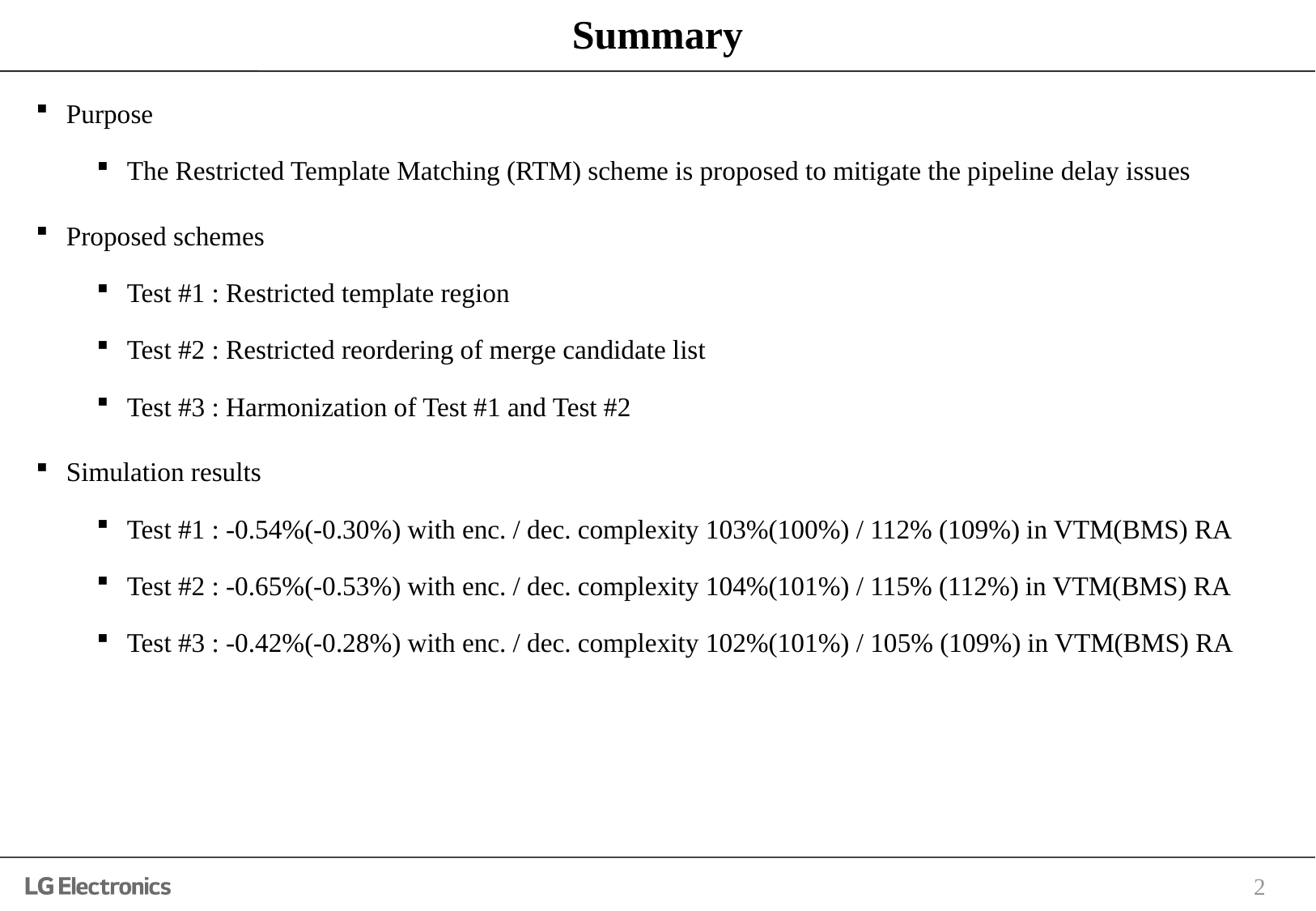

# Summary
Purpose
The Restricted Template Matching (RTM) scheme is proposed to mitigate the pipeline delay issues
Proposed schemes
Test #1 : Restricted template region
Test #2 : Restricted reordering of merge candidate list
Test #3 : Harmonization of Test #1 and Test #2
Simulation results
Test #1 : -0.54%(-0.30%) with enc. / dec. complexity 103%(100%) / 112% (109%) in VTM(BMS) RA
Test #2 : -0.65%(-0.53%) with enc. / dec. complexity 104%(101%) / 115% (112%) in VTM(BMS) RA
Test #3 : -0.42%(-0.28%) with enc. / dec. complexity 102%(101%) / 105% (109%) in VTM(BMS) RA
2